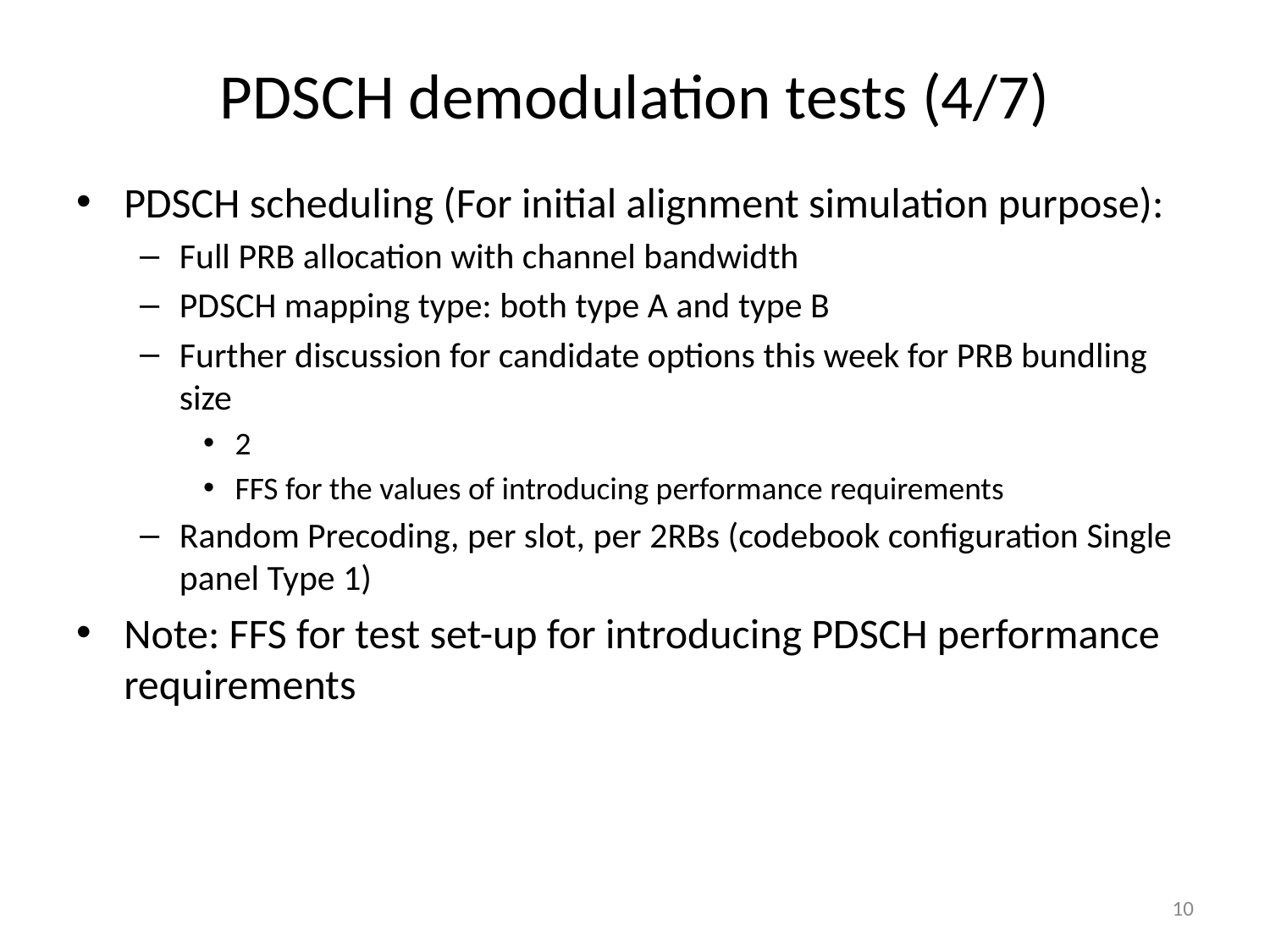

# PDSCH demodulation tests (4/7)
PDSCH scheduling (For initial alignment simulation purpose):
Full PRB allocation with channel bandwidth
PDSCH mapping type: both type A and type B
Further discussion for candidate options this week for PRB bundling size
2
FFS for the values of introducing performance requirements
Random Precoding, per slot, per 2RBs (codebook configuration Single panel Type 1)
Note: FFS for test set-up for introducing PDSCH performance requirements

10